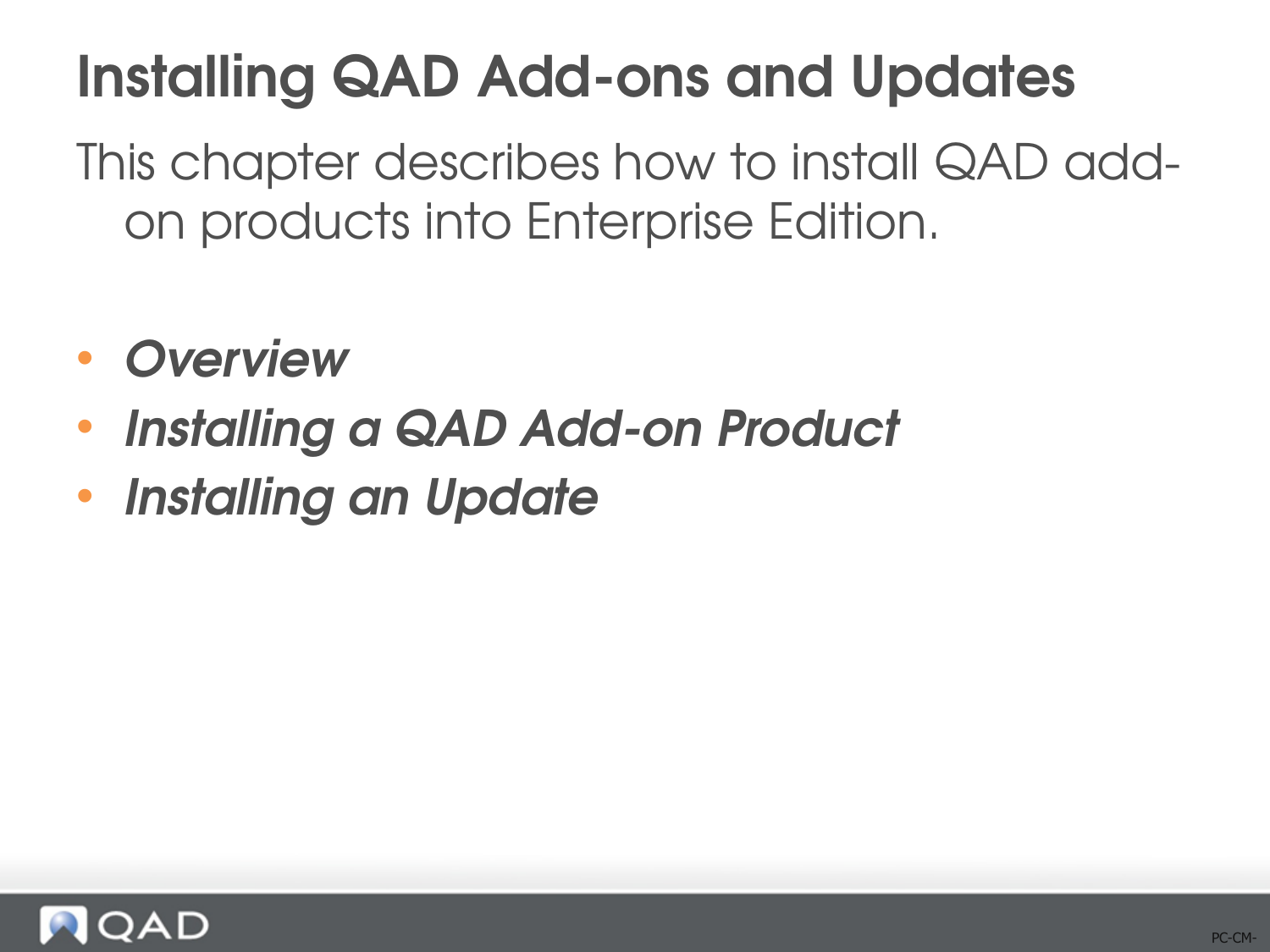

# Installing QAD Add-ons and Updates
This chapter describes how to install QAD add-on products into Enterprise Edition.

Overview
Installing a QAD Add-on Product
Installing an Update
PC-CM-